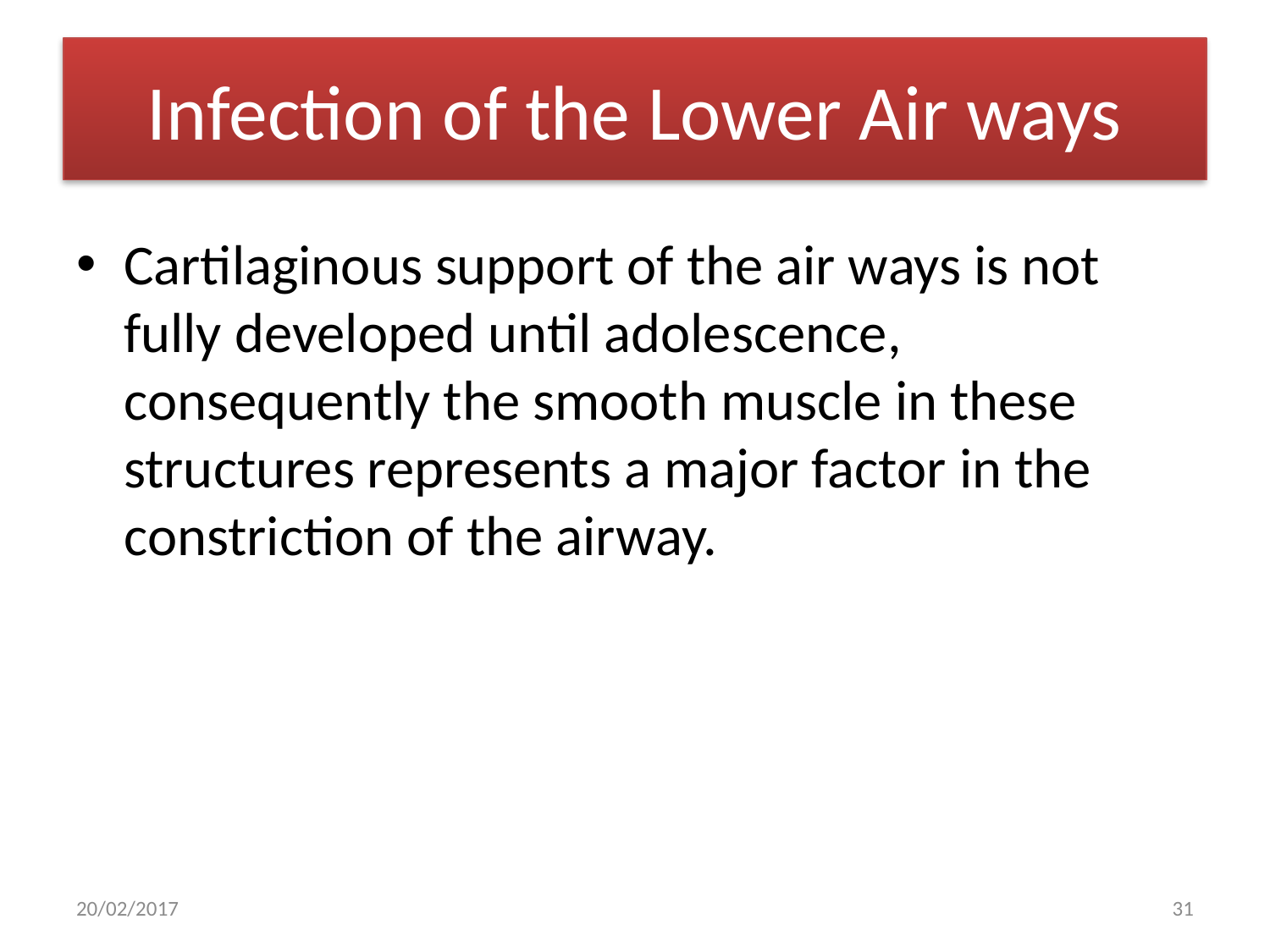

# Infection of the Lower Air ways
Cartilaginous support of the air ways is not fully developed until adolescence, consequently the smooth muscle in these structures represents a major factor in the constriction of the airway.
20/02/2017
31